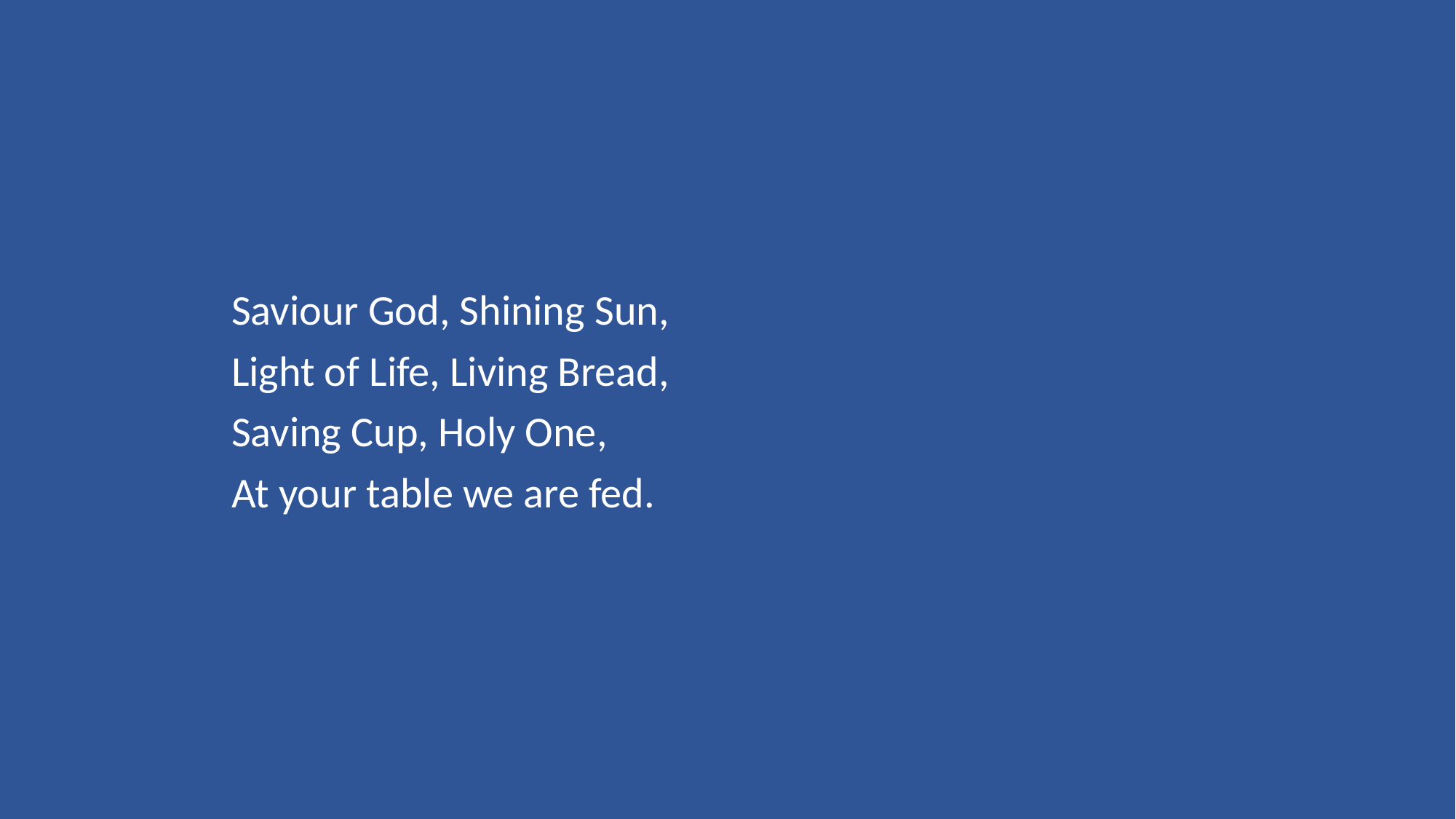

Saviour God, Shining Sun,
Light of Life, Living Bread,
Saving Cup, Holy One,
At your table we are fed.